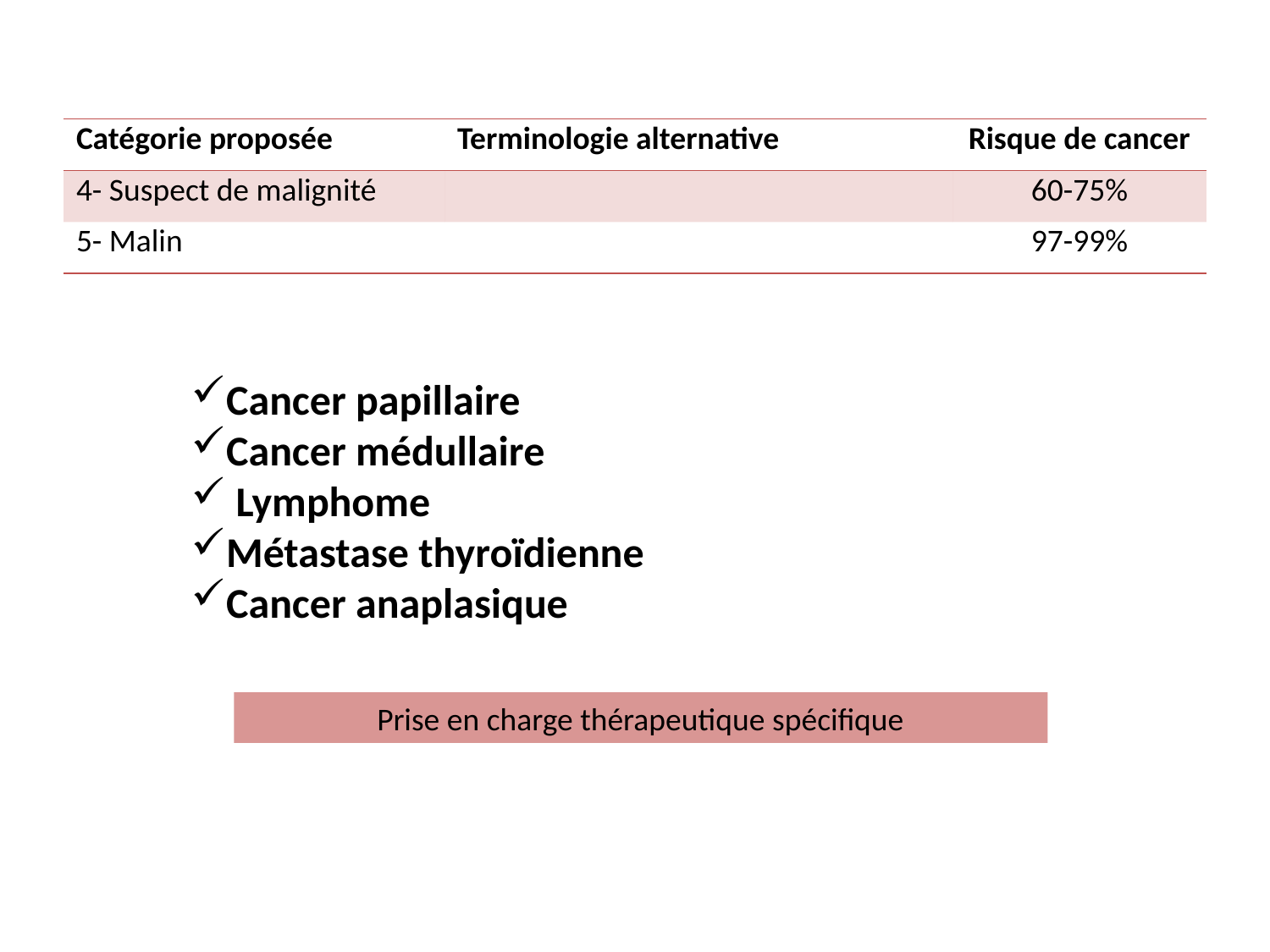

| Catégorie proposée | Terminologie alternative | Risque de cancer |
| --- | --- | --- |
| 4- Suspect de malignité |  | 60-75% |
| 5- Malin |  | 97-99% |
Cancer papillaire
Cancer médullaire
 Lymphome
Métastase thyroïdienne
Cancer anaplasique
Prise en charge thérapeutique spécifique